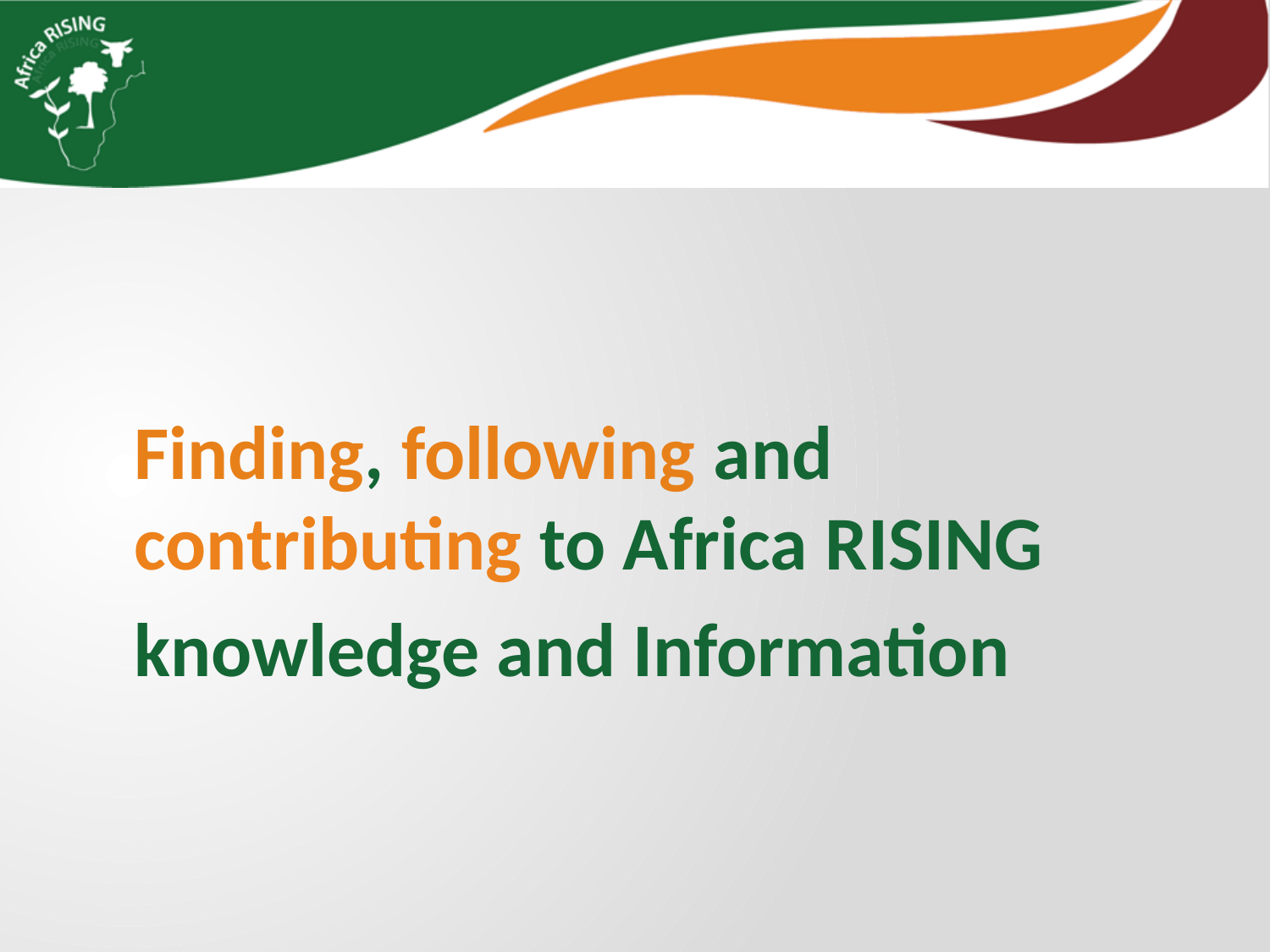

Finding, following and contributing to Africa RISING
knowledge and Information